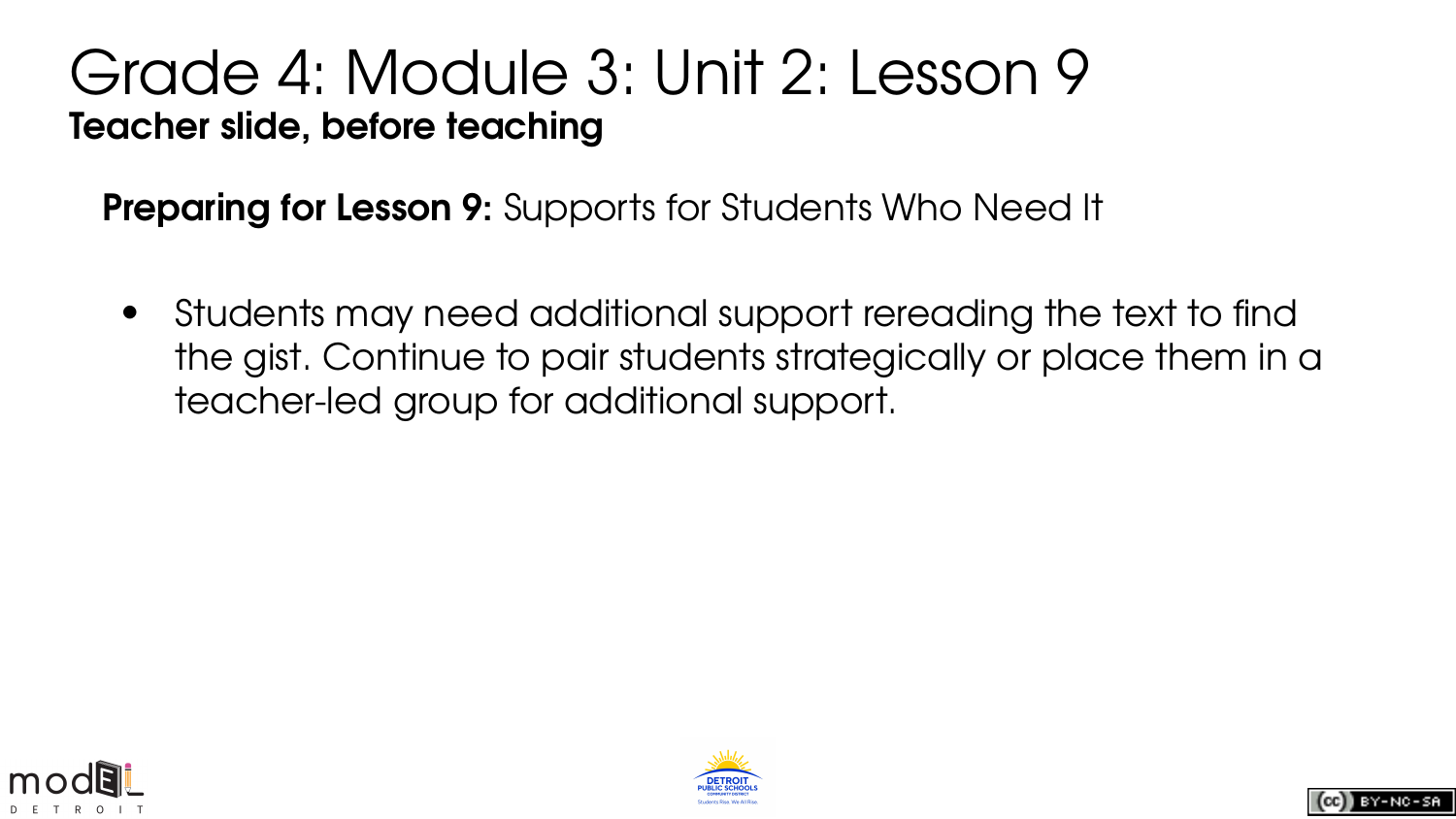

# Grade 4: Module 3: Unit 2: Lesson 9
Teacher slide, before teaching

Preparing for Lesson 9: Supports for Students Who Need It

Students may need additional support rereading the text to find the gist. Continue to pair students strategically or place them in a teacher-led group for additional support.